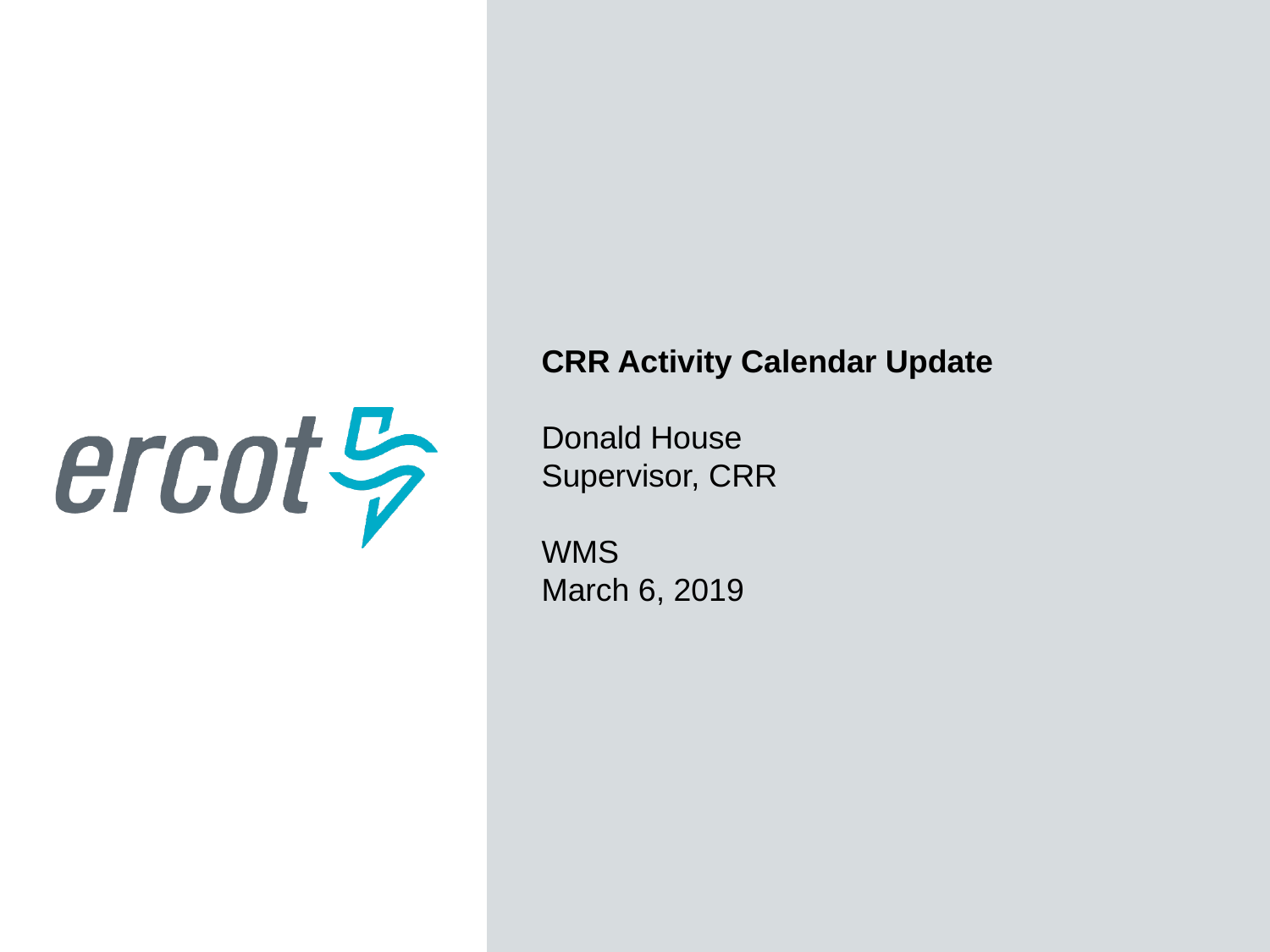

CRR Activity Calendar Update

Donald House
Supervisor, CRR

WMS
March 6, 2019